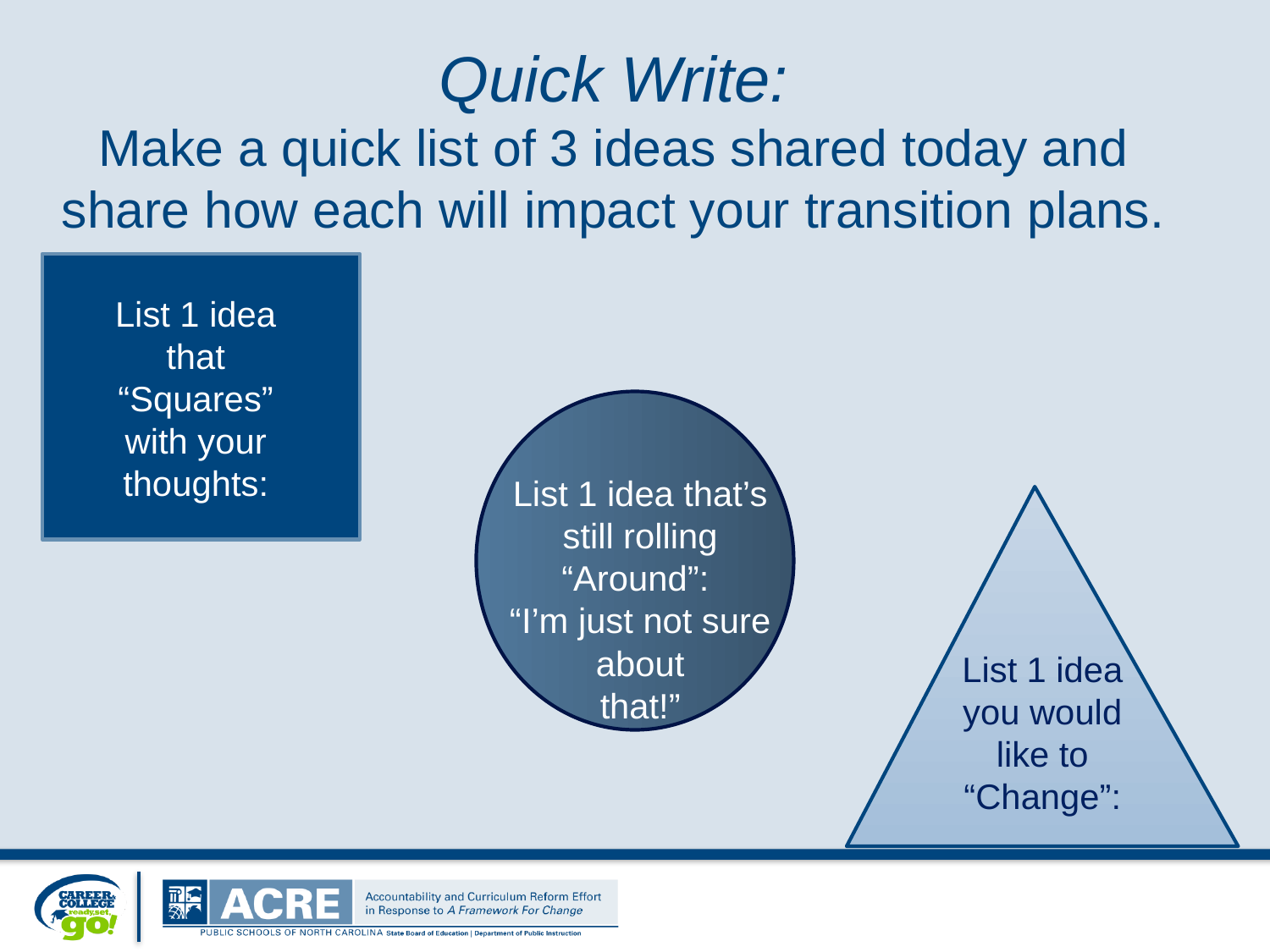

# Quick Write: Make a quick list of 3 ideas shared today and share how each will impact your transition plans.

List 1 idea that “Squares” with your thoughts:

List 1 idea that’s
still rolling “Around”:
“I’m just not sure about
that!”

List 1 idea you would like to “Change”: